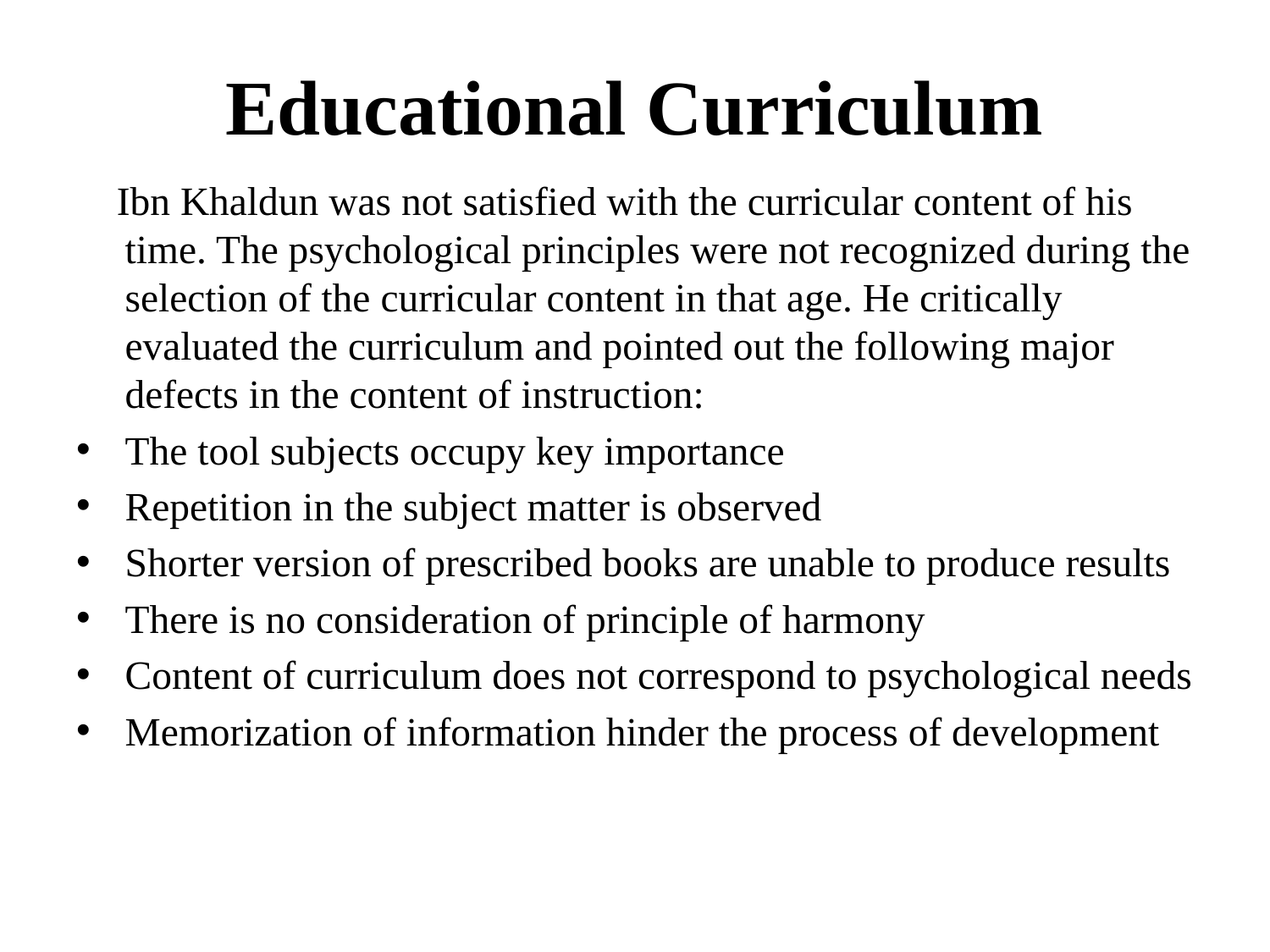

# Educational Curriculum
    Ibn Khaldun was not satisfied with the curricular content of his time. The psychological principles were not recognized during the selection of the curricular content in that age. He critically evaluated the curriculum and pointed out the following major defects in the content of instruction:
The tool subjects occupy key importance
Repetition in the subject matter is observed
Shorter version of prescribed books are unable to produce results
There is no consideration of principle of harmony
Content of curriculum does not correspond to psychological needs
Memorization of information hinder the process of development